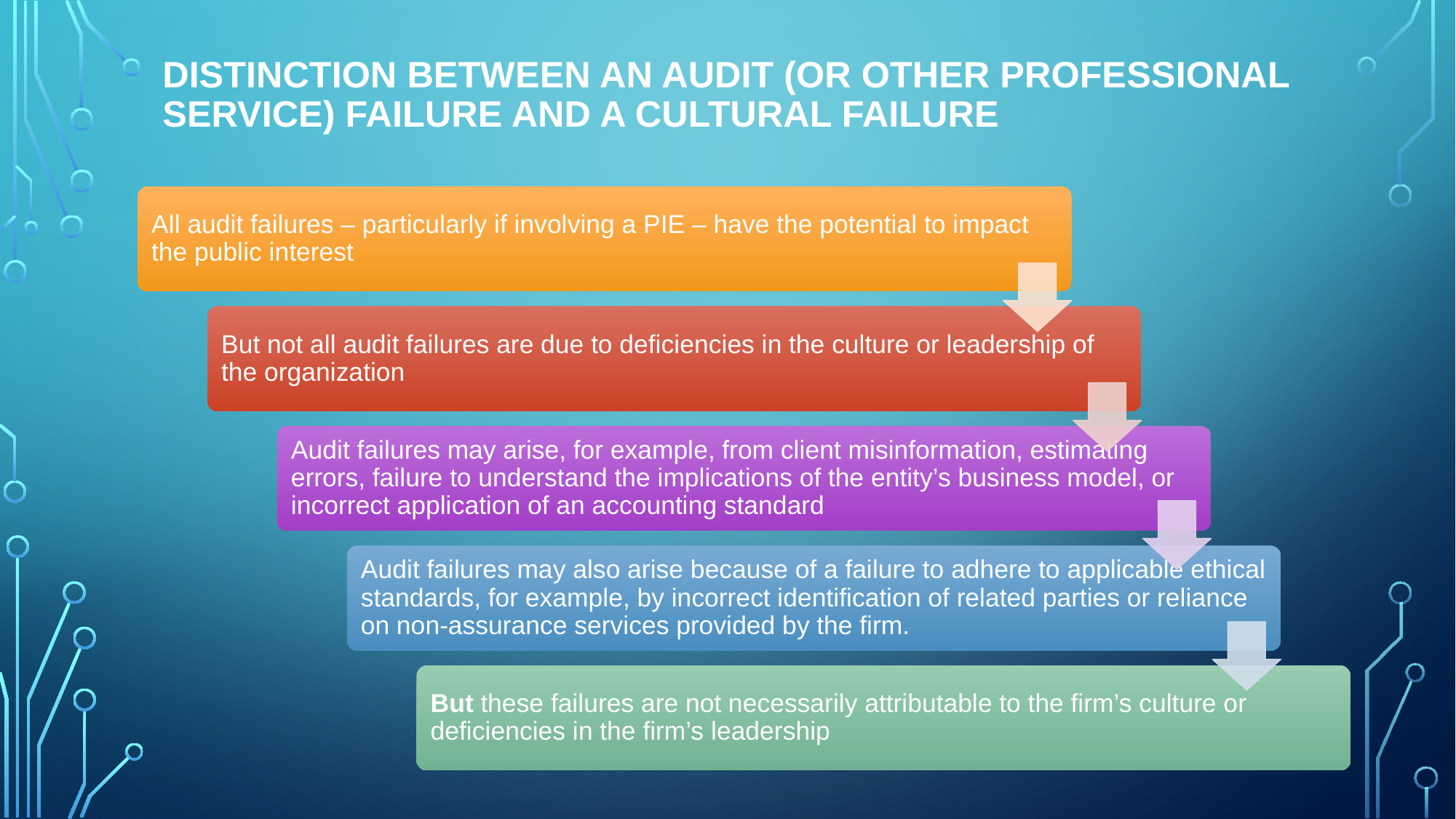

# Distinction between an audit (or other professional service) failure and a cultural failure
All audit failures – particularly if involving a PIE – have the potential to impact the public interest
But not all audit failures are due to deficiencies in the culture or leadership of the organization
Audit failures may arise, for example, from client misinformation, estimating errors, failure to understand the implications of the entity’s business model, or incorrect application of an accounting standard
Audit failures may also arise because of a failure to adhere to applicable ethical standards, for example, by incorrect identification of related parties or reliance on non-assurance services provided by the firm.
But these failures are not necessarily attributable to the firm’s culture or deficiencies in the firm’s leadership